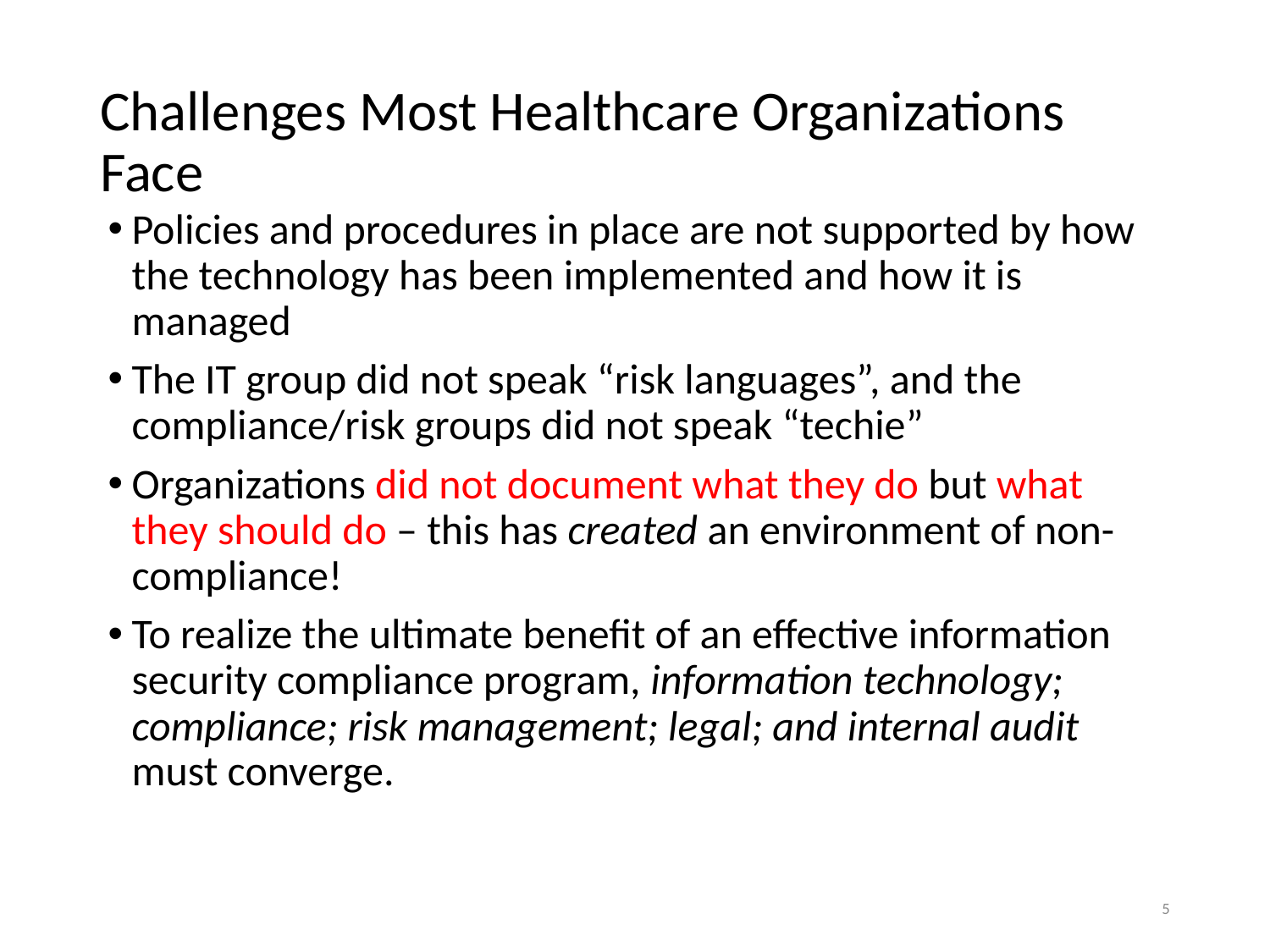

# Challenges Most Healthcare Organizations Face
Policies and procedures in place are not supported by how the technology has been implemented and how it is managed
The IT group did not speak “risk languages”, and the compliance/risk groups did not speak “techie”
Organizations did not document what they do but what they should do – this has created an environment of non-compliance!
To realize the ultimate benefit of an effective information security compliance program, information technology; compliance; risk management; legal; and internal audit must converge.

5